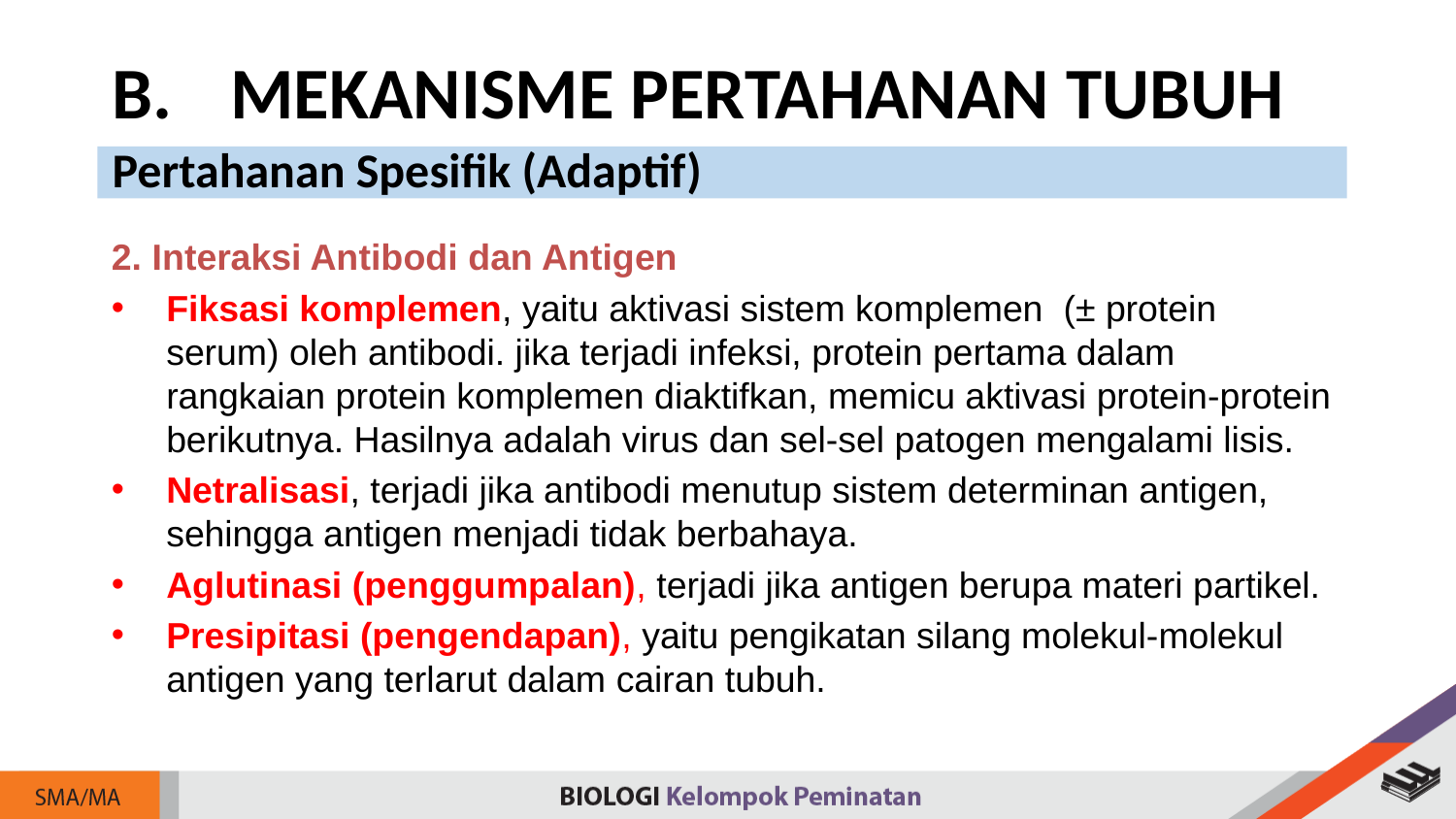

MEKANISME PERTAHANAN TUBUH
Pertahanan Spesifik (Adaptif)
2. Interaksi Antibodi dan Antigen
Fiksasi komplemen, yaitu aktivasi sistem komplemen  (± protein serum) oleh antibodi. jika terjadi infeksi, protein pertama dalam rangkaian protein komplemen diaktifkan, memicu aktivasi protein-protein berikutnya. Hasilnya adalah virus dan sel-sel patogen mengalami lisis.
Netralisasi, terjadi jika antibodi menutup sistem determinan antigen, sehingga antigen menjadi tidak berbahaya.
Aglutinasi (penggumpalan), terjadi jika antigen berupa materi partikel.
Presipitasi (pengendapan), yaitu pengikatan silang molekul-molekul antigen yang terlarut dalam cairan tubuh.